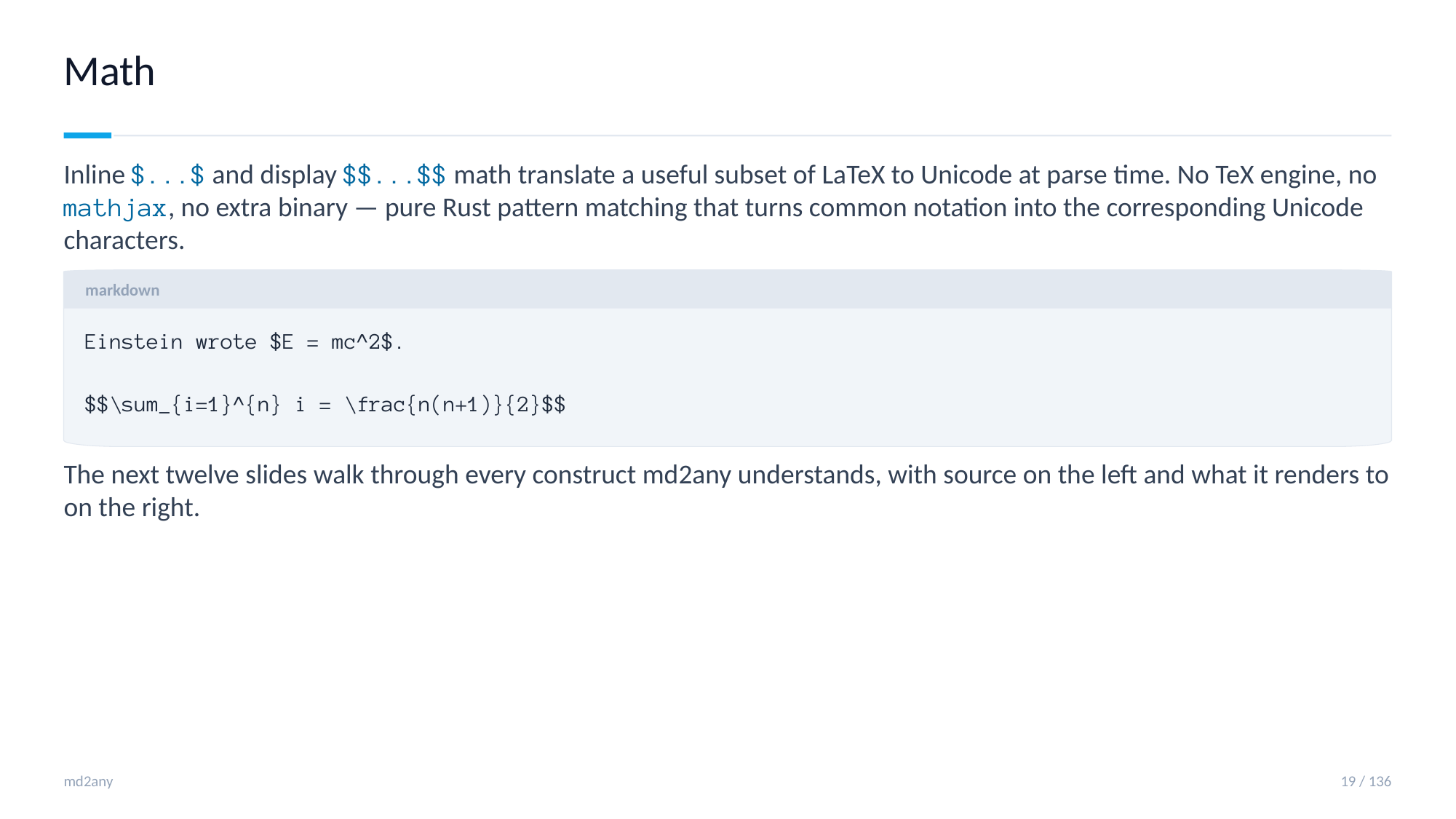

Math

Inline $...$ and display $$...$$ math translate a useful subset of LaTeX to Unicode at parse time. No TeX engine, no mathjax, no extra binary — pure Rust pattern matching that turns common notation into the corresponding Unicode characters.
markdown
Einstein wrote $E = mc^2$.

$$\sum_{i=1}^{n} i = \frac{n(n+1)}{2}$$
The next twelve slides walk through every construct md2any understands, with source on the left and what it renders to on the right.
md2any
19 / 136